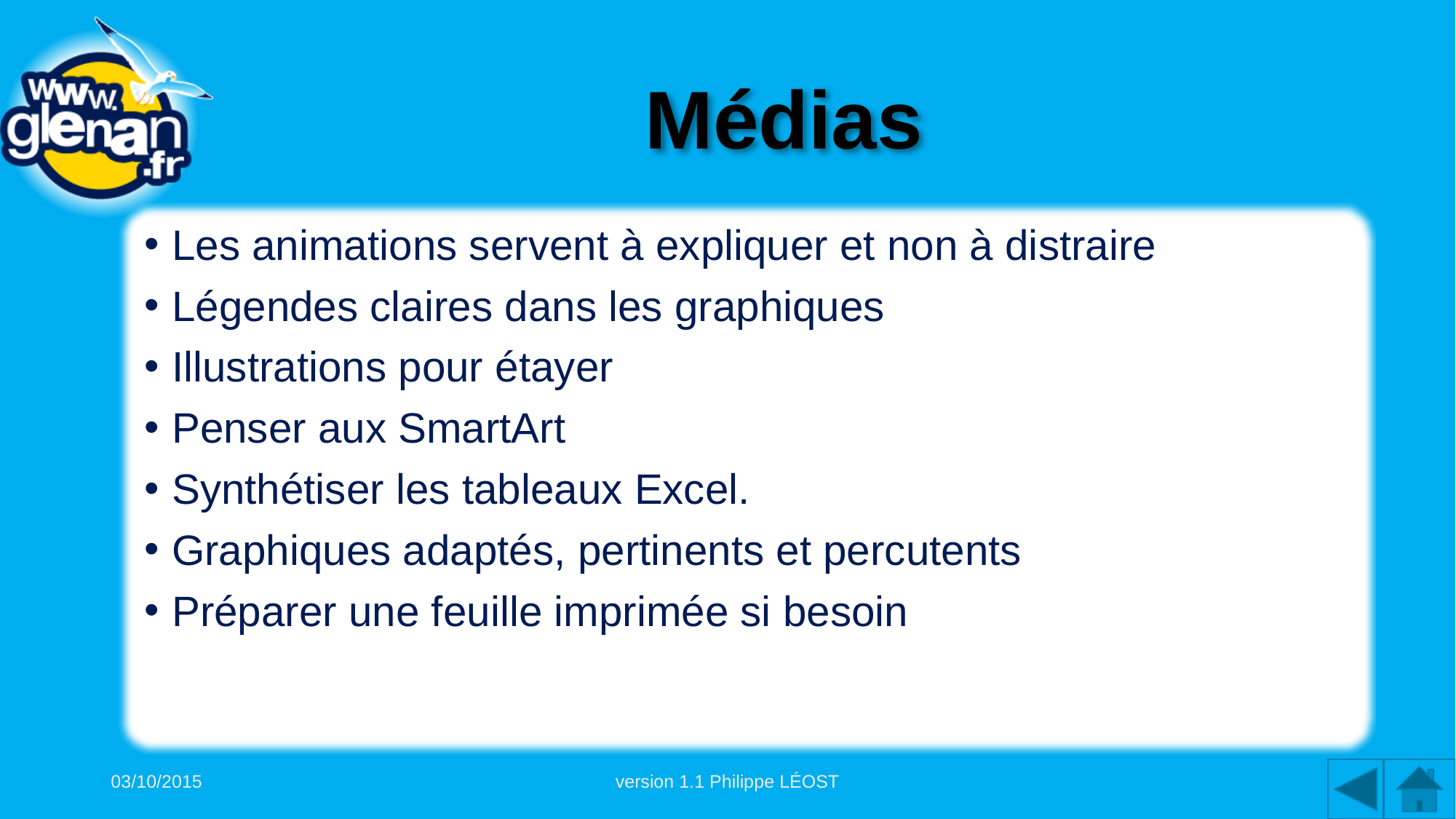

# Médias
Les animations servent à expliquer et non à distraire
Légendes claires dans les graphiques
Illustrations pour étayer
Penser aux SmartArt
Synthétiser les tableaux Excel.
Graphiques adaptés, pertinents et percutents
Préparer une feuille imprimée si besoin

03/10/2015
version 1.1 Philippe LÉOST